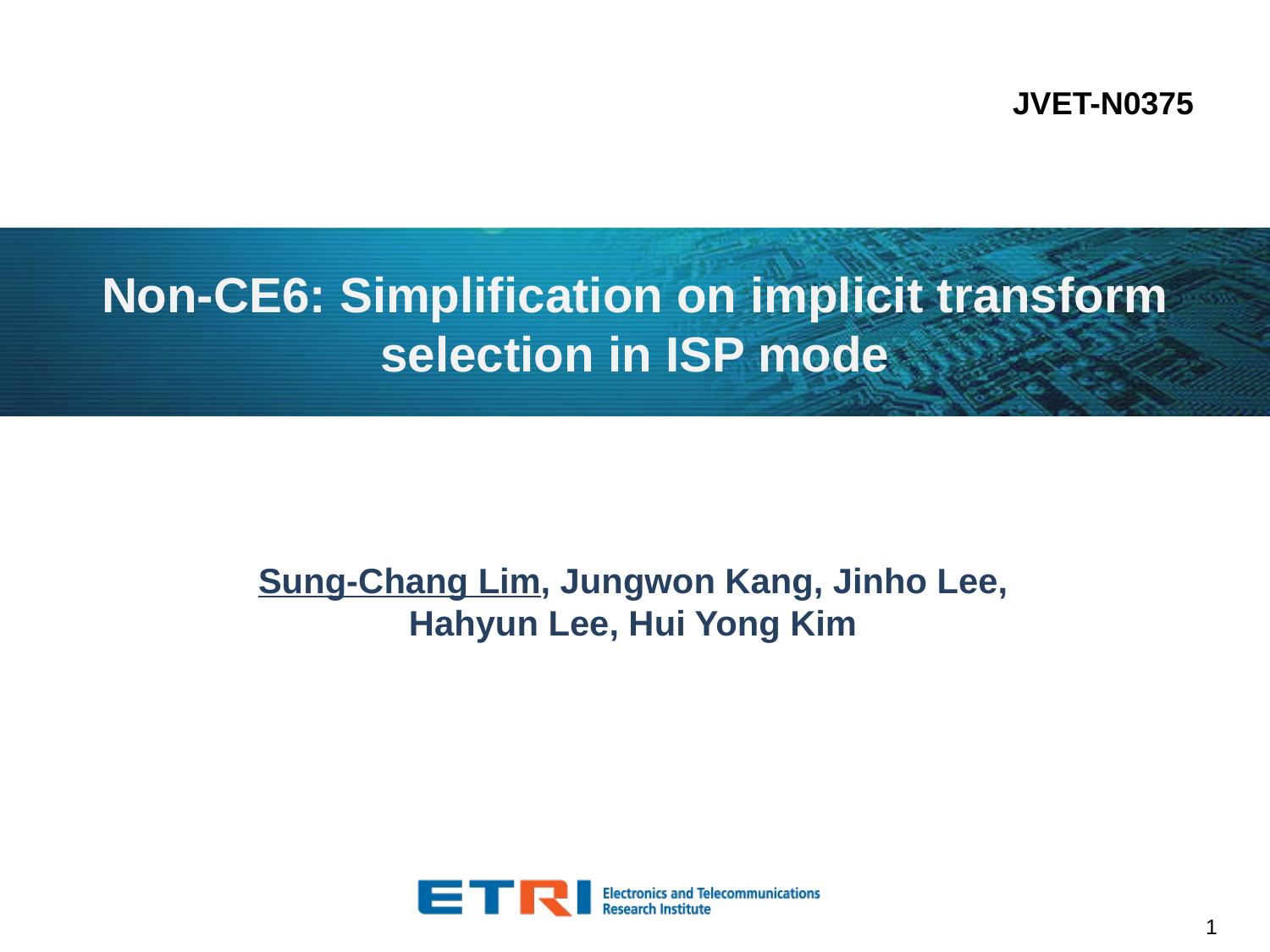

JVET-N0375
# Non-CE6: Simplification on implicit transform selection in ISP mode
Sung-Chang Lim, Jungwon Kang, Jinho Lee, Hahyun Lee, Hui Yong Kim
1